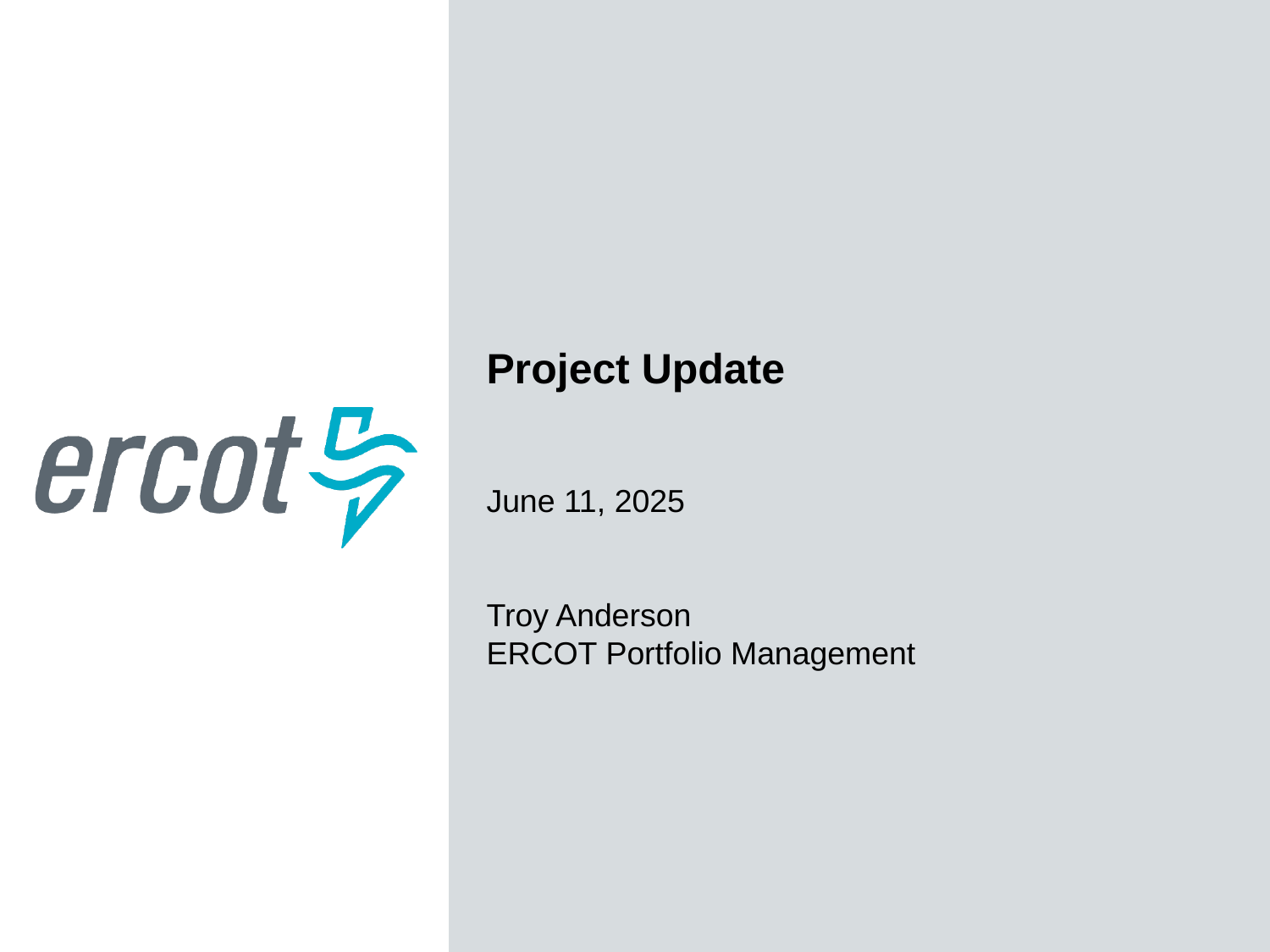

Project Update

June 11, 2025

Troy Anderson
ERCOT Portfolio Management